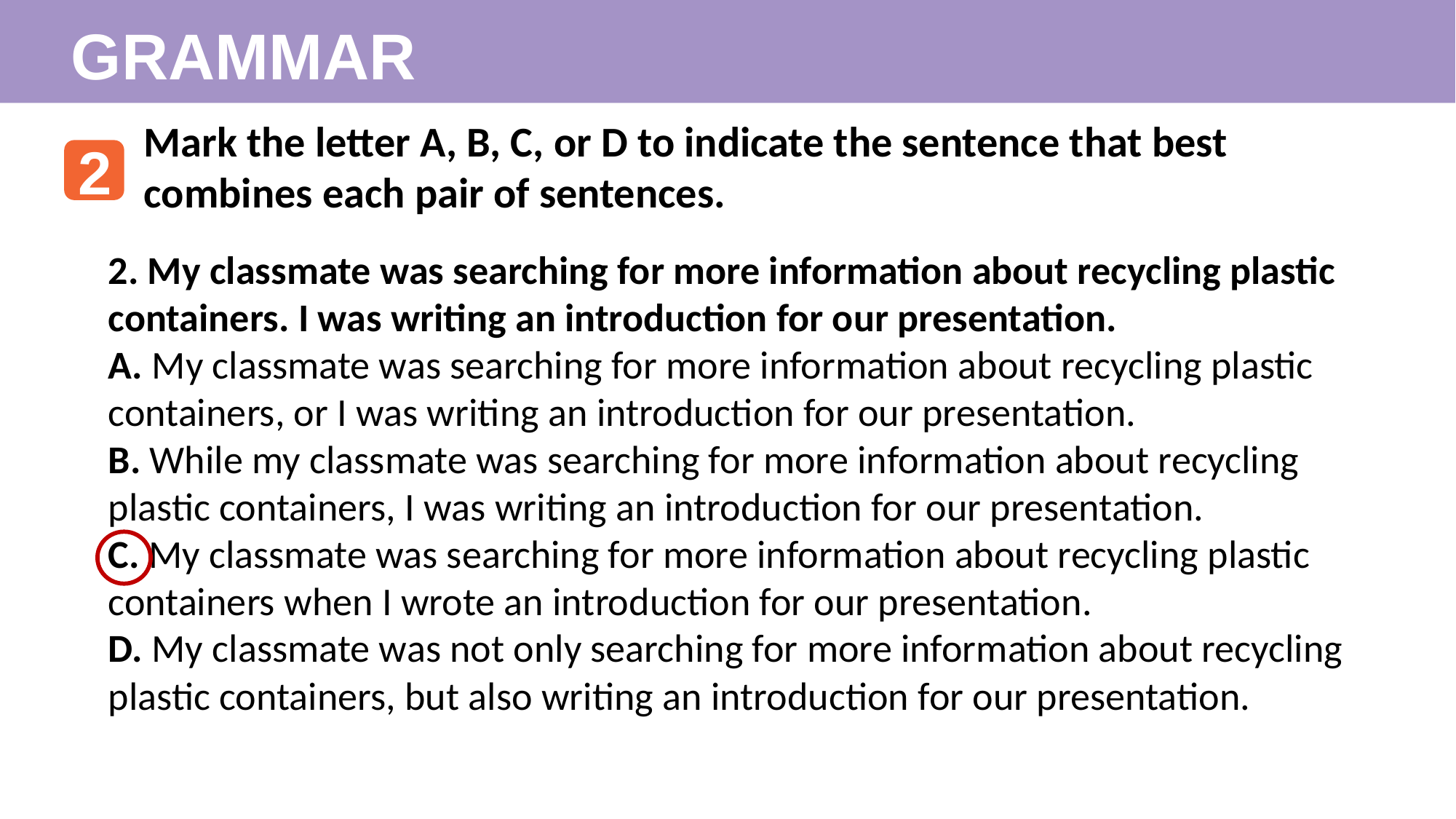

GRAMMAR
Mark the letter A, B, C, or D to indicate the sentence that best combines each pair of sentences.
2

2. My classmate was searching for more information about recycling plastic containers. I was writing an introduction for our presentation.
A. My classmate was searching for more information about recycling plastic containers, or I was writing an introduction for our presentation.
B. While my classmate was searching for more information about recycling plastic containers, I was writing an introduction for our presentation.
C. My classmate was searching for more information about recycling plastic containers when I wrote an introduction for our presentation.
D. My classmate was not only searching for more information about recycling plastic containers, but also writing an introduction for our presentation.